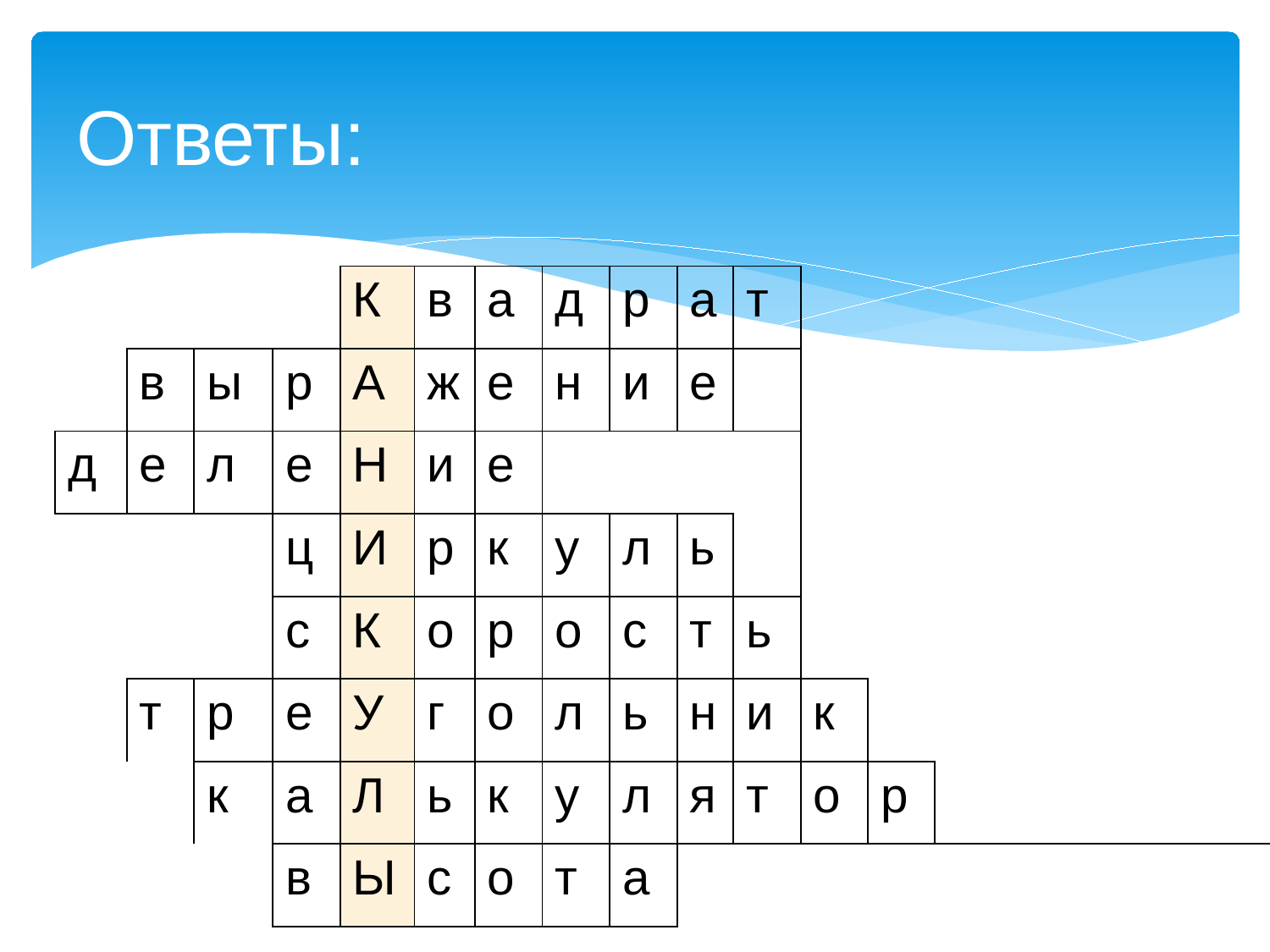

# Ответы:
|  |  |  |  | К | в | а | д | р | а | т |  |  |  |
| --- | --- | --- | --- | --- | --- | --- | --- | --- | --- | --- | --- | --- | --- |
|  | в | ы | р | А | ж | е | н | и | е |  |  |  |  |
| д | е | л | е | Н | и | е |  |  |  |  |  |  |  |
|  |  |  | ц | И | р | к | у | л | ь |  |  |  |  |
|  |  |  | с | К | о | р | о | с | т | ь |  |  |  |
|  | т | р | е | У | г | о | л | ь | н | и | к |  |  |
|  |  | к | а | Л | ь | к | у | л | я | т | о | р |  |
|  |  |  | в | Ы | с | о | т | а |  |  |  |  |  |